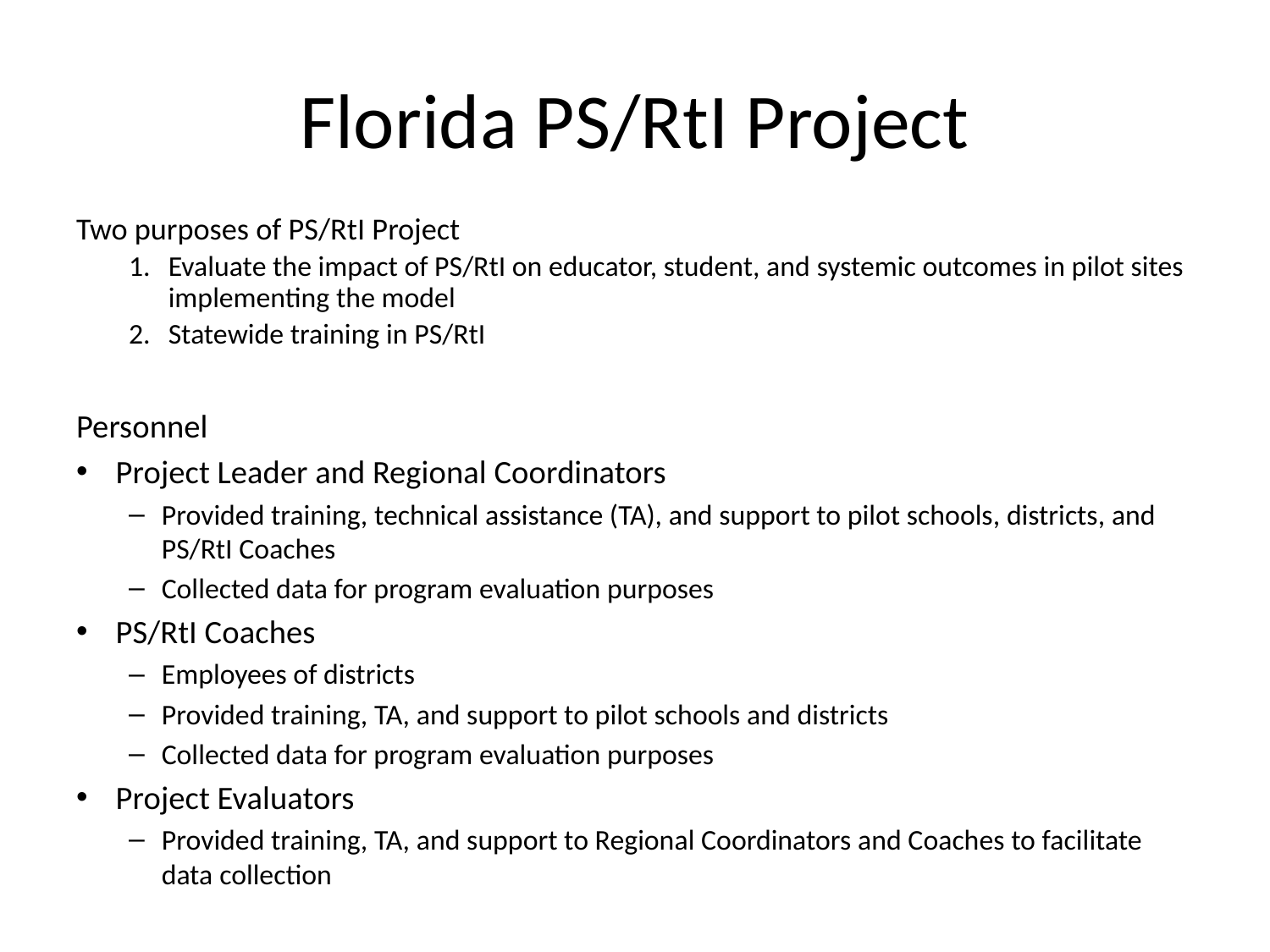

# Florida PS/RtI Project

Two purposes of PS/RtI Project
Evaluate the impact of PS/RtI on educator, student, and systemic outcomes in pilot sites implementing the model
Statewide training in PS/RtI

Personnel
Project Leader and Regional Coordinators
Provided training, technical assistance (TA), and support to pilot schools, districts, and PS/RtI Coaches
Collected data for program evaluation purposes
PS/RtI Coaches
Employees of districts
Provided training, TA, and support to pilot schools and districts
Collected data for program evaluation purposes
Project Evaluators
Provided training, TA, and support to Regional Coordinators and Coaches to facilitate data collection